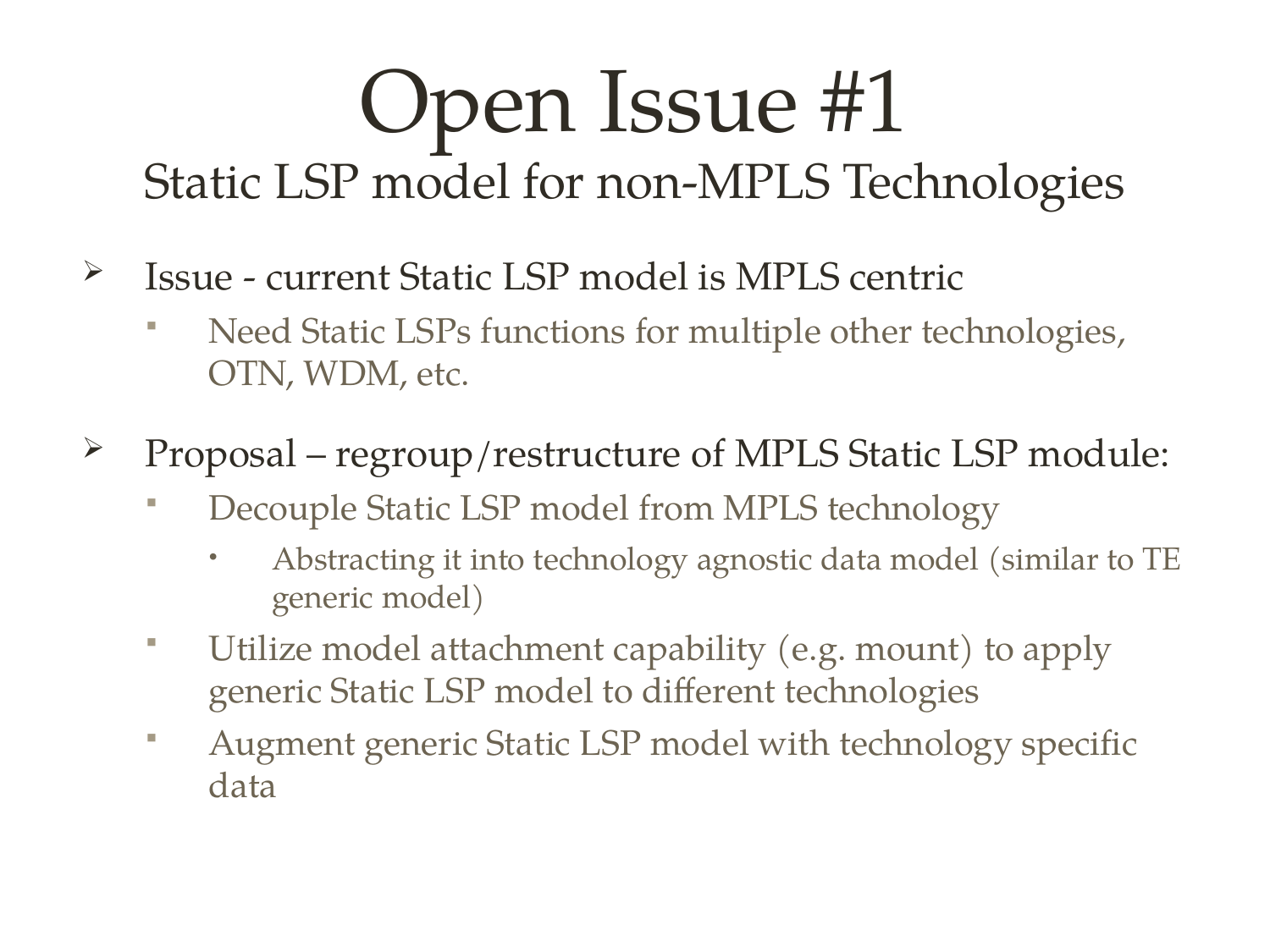

# Open Issue #1 Static LSP model for non-MPLS Technologies
Issue - current Static LSP model is MPLS centric
Need Static LSPs functions for multiple other technologies, OTN, WDM, etc.
Proposal – regroup/restructure of MPLS Static LSP module:
Decouple Static LSP model from MPLS technology
Abstracting it into technology agnostic data model (similar to TE generic model)
Utilize model attachment capability (e.g. mount) to apply generic Static LSP model to different technologies
Augment generic Static LSP model with technology specific data